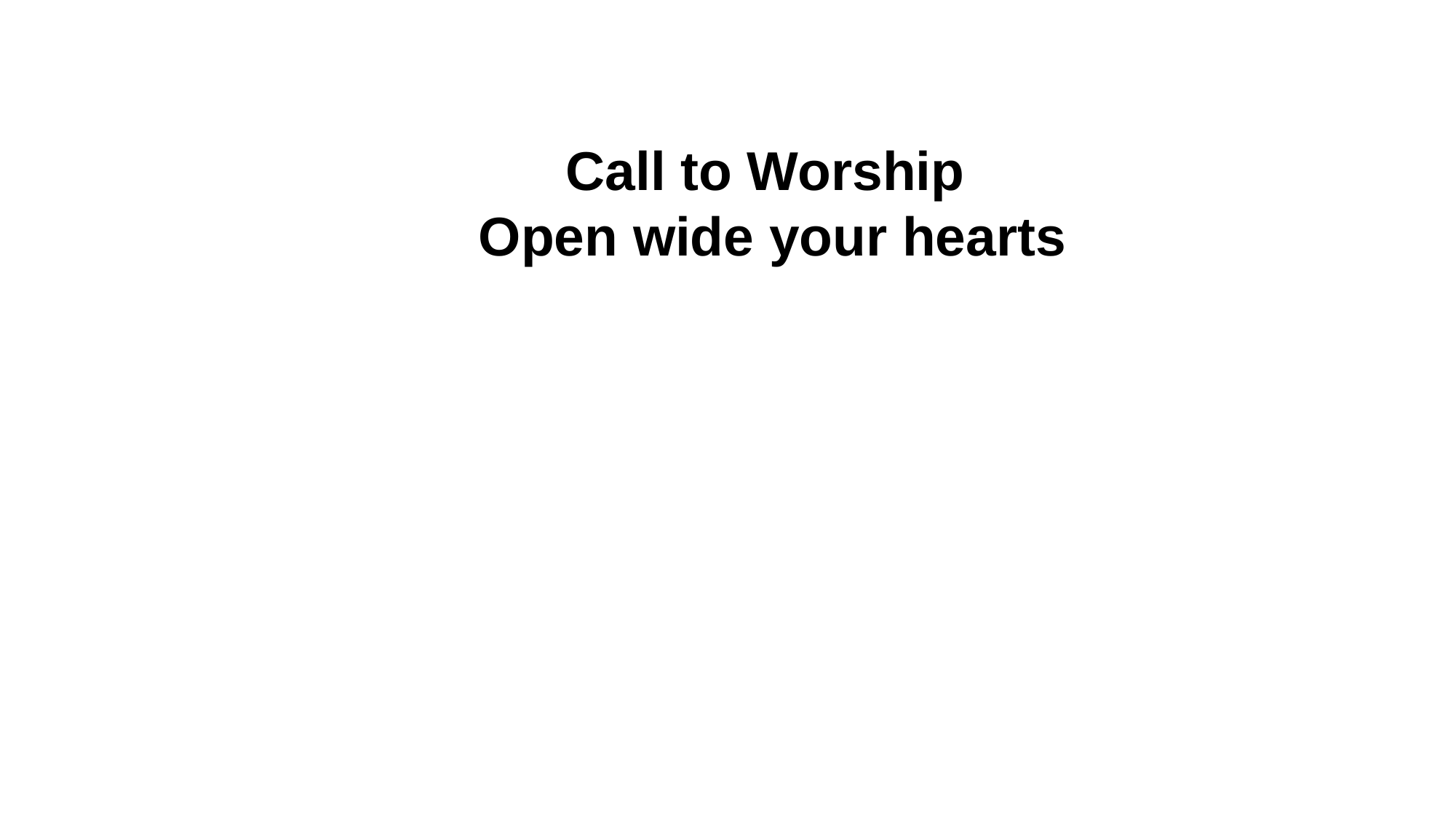

Call to Worship
Open wide your hearts